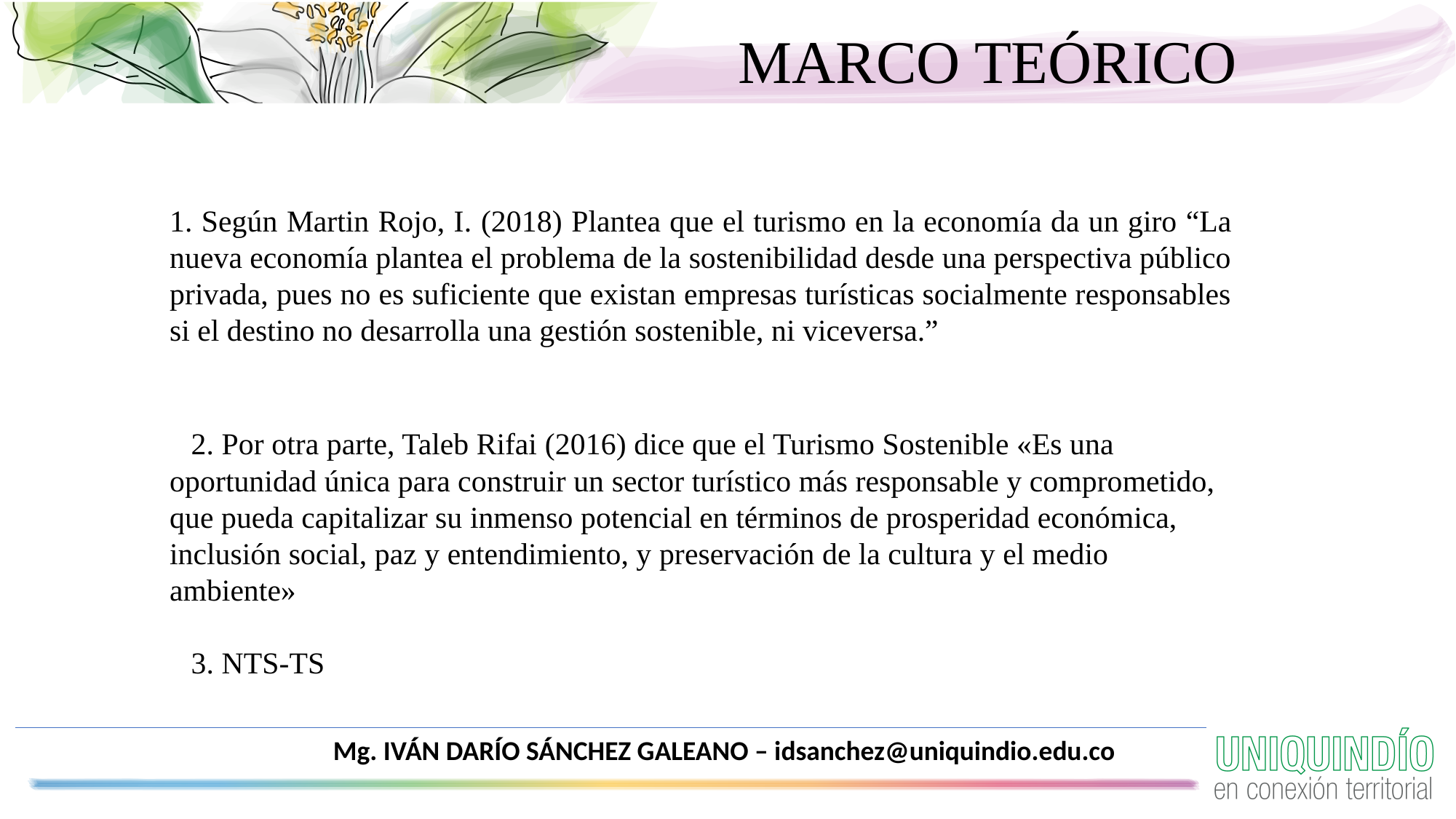

MARCO TEÓRICO
1. Según Martin Rojo, I. (2018) Plantea que el turismo en la economía da un giro “La nueva economía plantea el problema de la sostenibilidad desde una perspectiva público privada, pues no es suficiente que existan empresas turísticas socialmente responsables si el destino no desarrolla una gestión sostenible, ni viceversa.”
2. Por otra parte, Taleb Rifai (2016) dice que el Turismo Sostenible «Es una oportunidad única para construir un sector turístico más responsable y comprometido, que pueda capitalizar su inmenso potencial en términos de prosperidad económica, inclusión social, paz y entendimiento, y preservación de la cultura y el medio ambiente»

3. NTS-TS
Mg. IVÁN DARÍO SÁNCHEZ GALEANO – idsanchez@uniquindio.edu.co